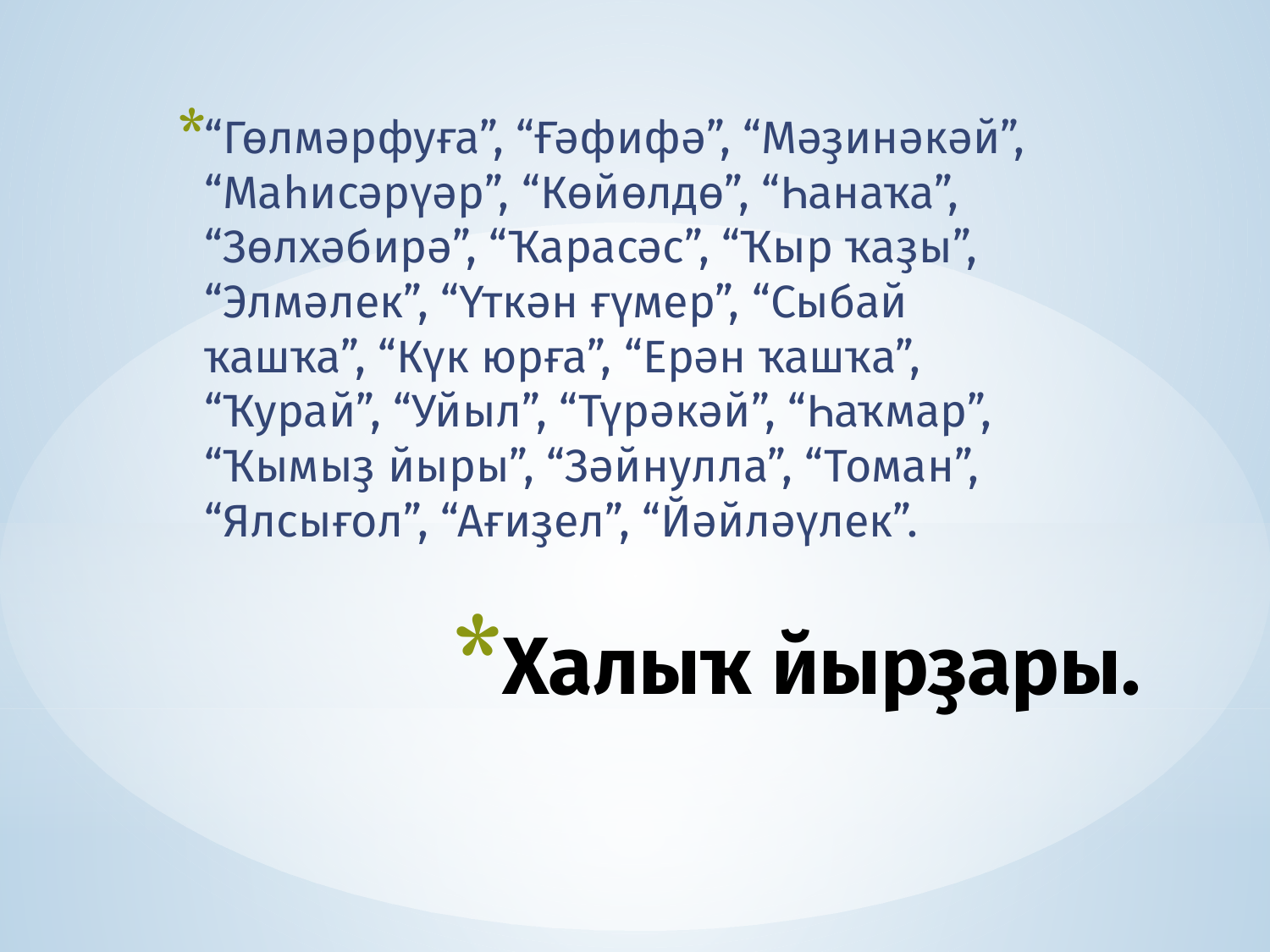

“Гөлмәрфуға”, “Ғәфифә”, “Мәҙинәкәй”, “Маһисәрүәр”, “Көйөлдө”, “Һанаҡа”, “Зөлхәбирә”, “Ҡарасәс”, “Ҡыр ҡаҙы”, “Элмәлек”, “Үткән ғүмер”, “Сыбай ҡашҡа”, “Күк юрға”, “Ерән ҡашҡа”, “Ҡурай”, “Уйыл”, “Түрәкәй”, “Һаҡмар”, “Ҡымыҙ йыры”, “Зәйнулла”, “Томан”, “Ялсығол”, “Ағиҙел”, “Йәйләүлек”.
# Халыҡ йырҙары.